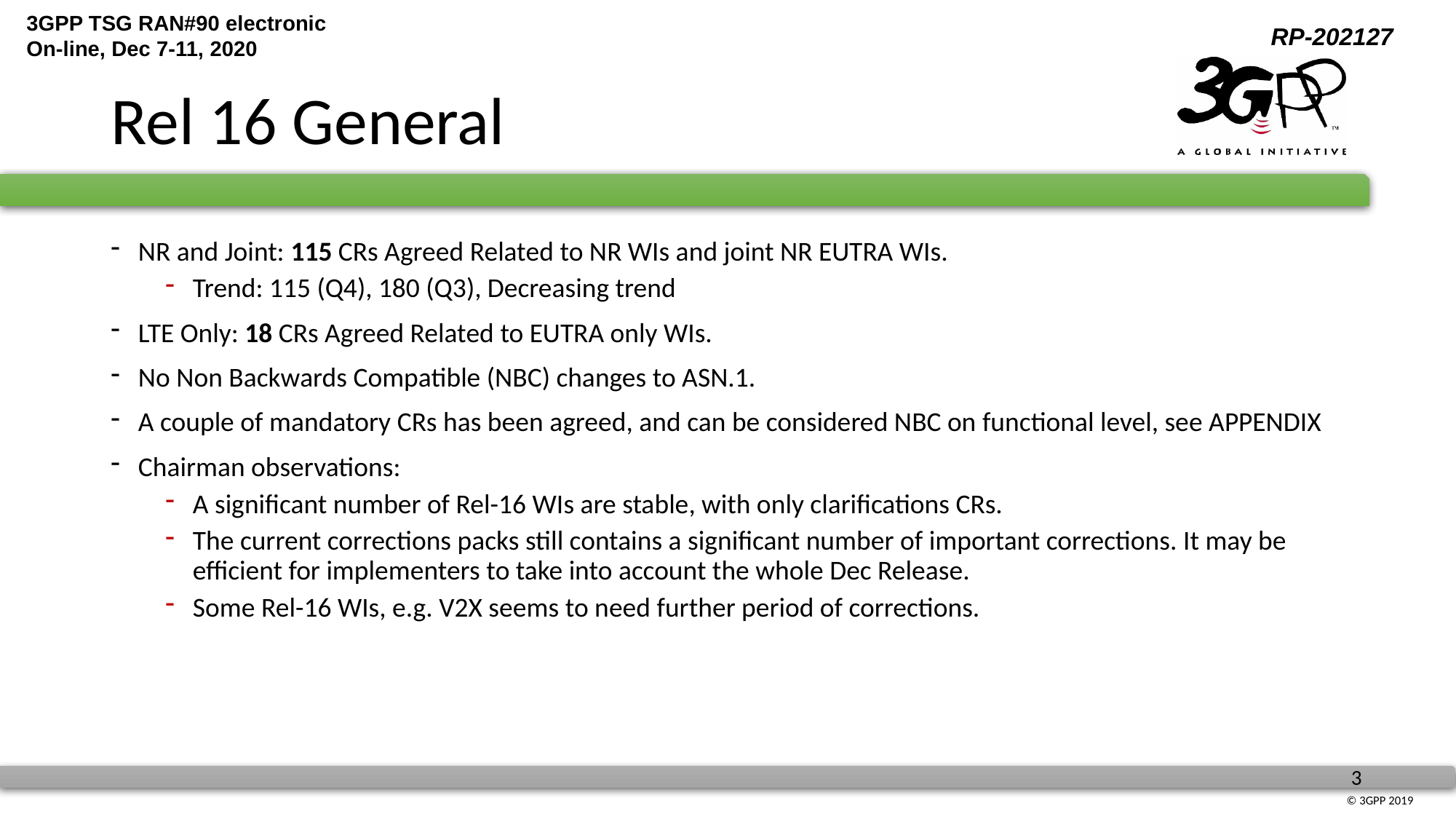

# Rel 16 General
NR and Joint: 115 CRs Agreed Related to NR WIs and joint NR EUTRA WIs.
Trend: 115 (Q4), 180 (Q3), Decreasing trend
LTE Only: 18 CRs Agreed Related to EUTRA only WIs.
No Non Backwards Compatible (NBC) changes to ASN.1.
A couple of mandatory CRs has been agreed, and can be considered NBC on functional level, see APPENDIX
Chairman observations:
A significant number of Rel-16 WIs are stable, with only clarifications CRs.
The current corrections packs still contains a significant number of important corrections. It may be efficient for implementers to take into account the whole Dec Release.
Some Rel-16 WIs, e.g. V2X seems to need further period of corrections.